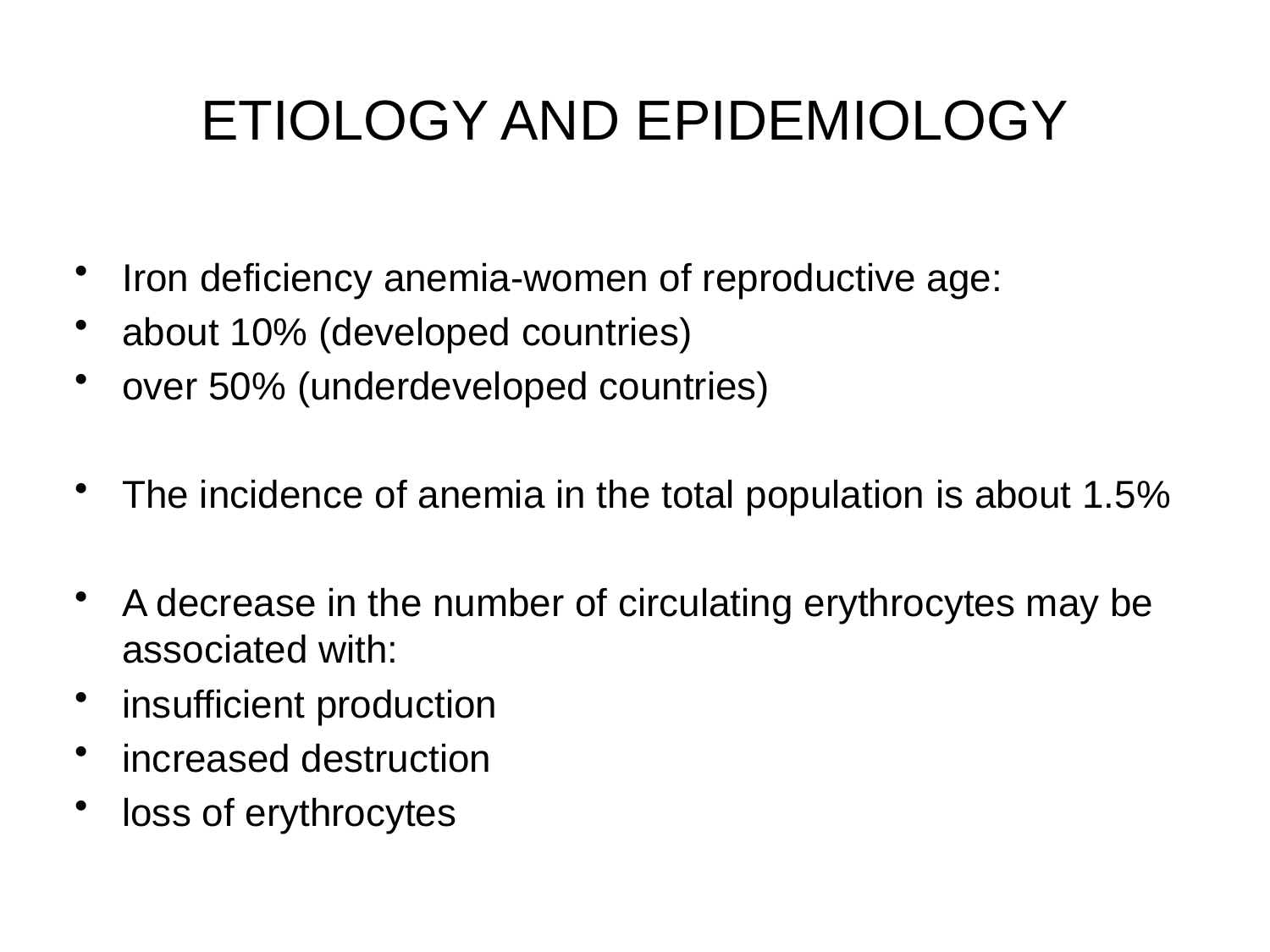

# ETIOLOGY AND EPIDEMIOLOGY
Iron deficiency anemia-women of reproductive age:
about 10% (developed countries)
over 50% (underdeveloped countries)

The incidence of anemia in the total population is about 1.5%

A decrease in the number of circulating erythrocytes may be associated with:
insufficient production
increased destruction
loss of erythrocytes